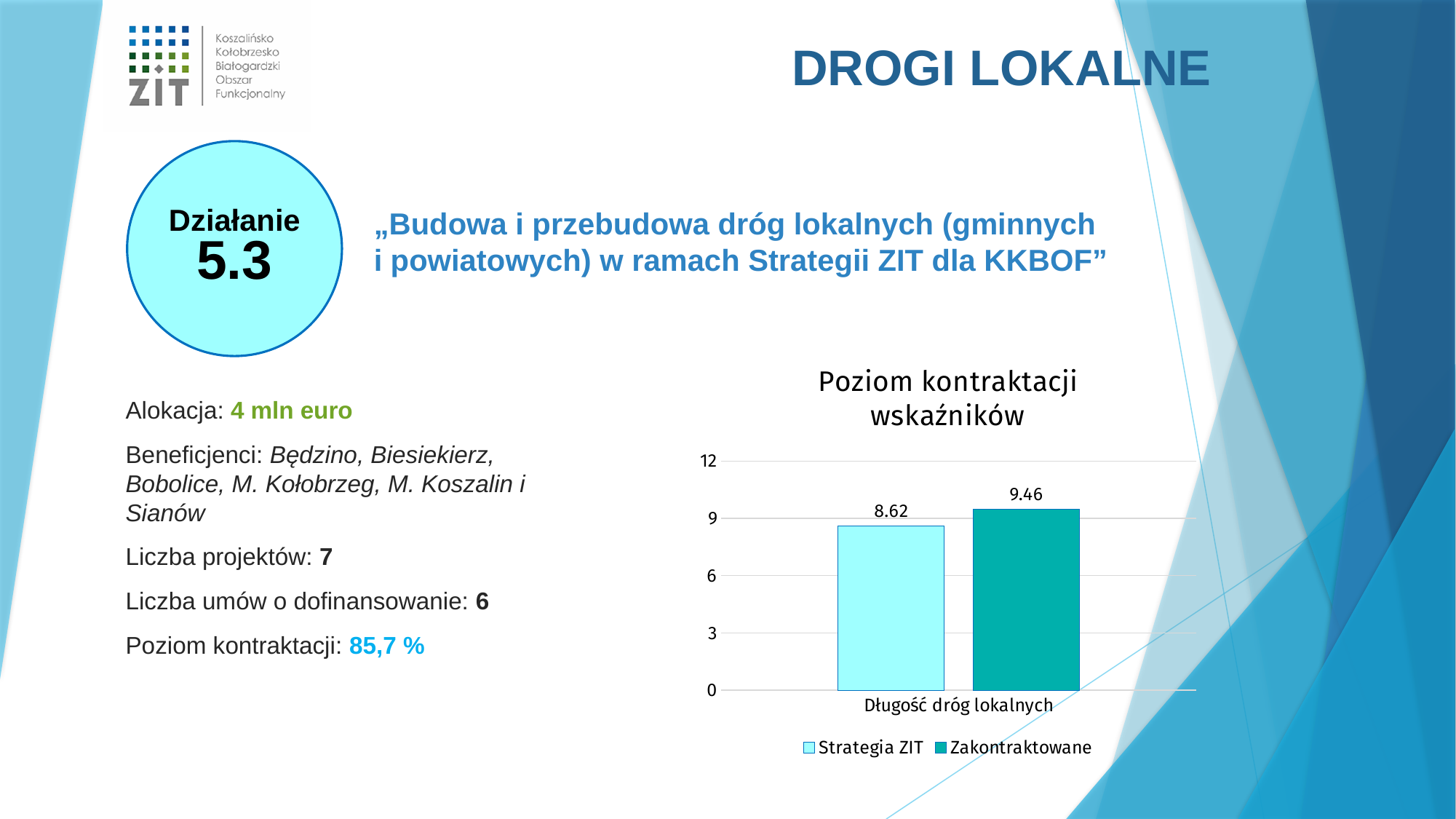

DROGI LOKALNE

Działanie 5.3
„Budowa i przebudowa dróg lokalnych (gminnych
i powiatowych) w ramach Strategii ZIT dla KKBOF”

### Chart: Poziom kontraktacji wskaźników

| Category | Strategia ZIT | Zakontraktowane |
|---|---|---|
| Długość dróg lokalnych | 8.62 | 9.46 |
Alokacja: 4 mln euro
Beneficjenci: Będzino, Biesiekierz, Bobolice, M. Kołobrzeg, M. Koszalin i Sianów
Liczba projektów: 7
Liczba umów o dofinansowanie: 6
Poziom kontraktacji: 85,7 %